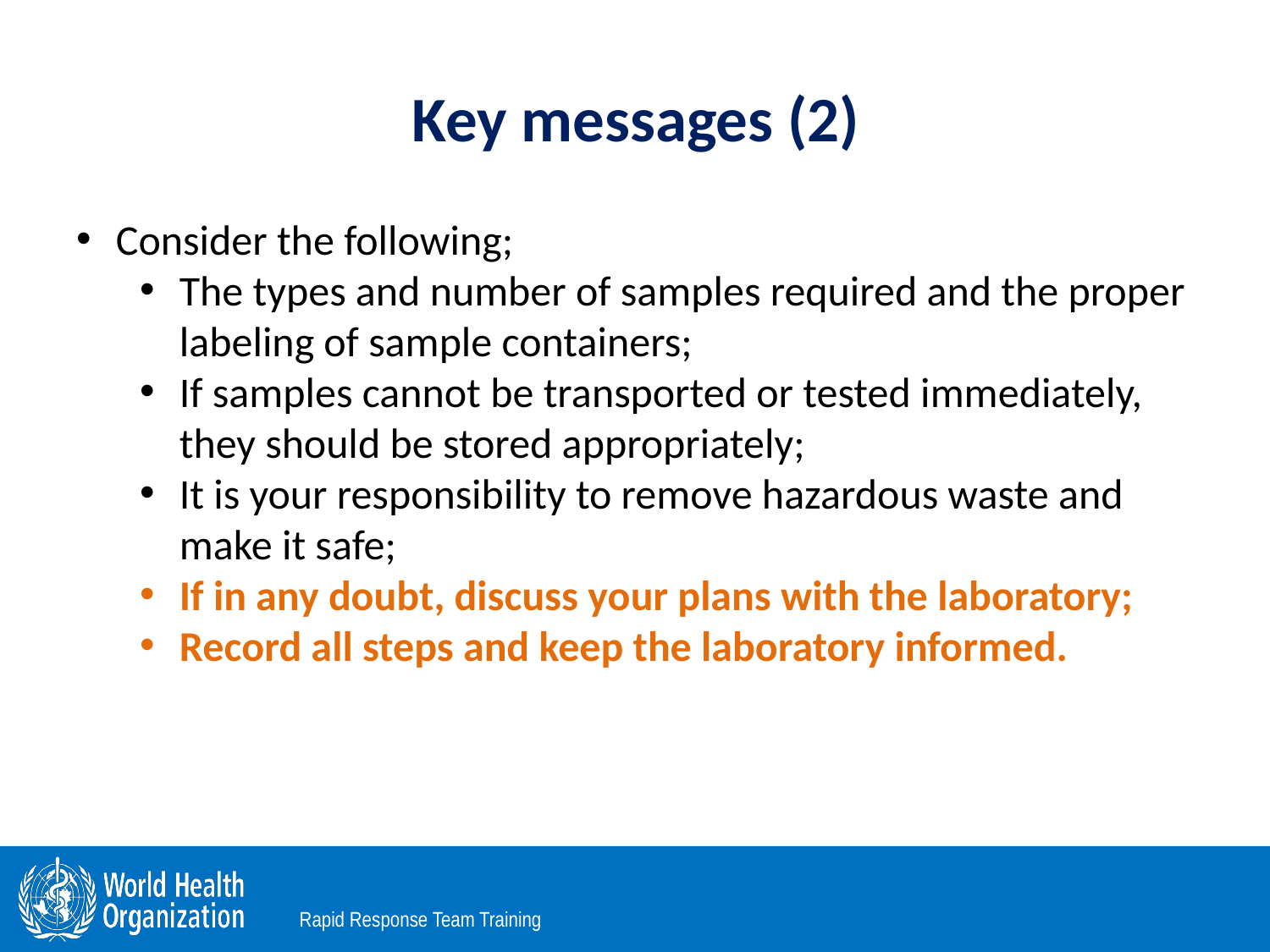

# Key messages (2)
Consider the following;
The types and number of samples required and the proper labeling of sample containers;
If samples cannot be transported or tested immediately, they should be stored appropriately;
It is your responsibility to remove hazardous waste and make it safe;
If in any doubt, discuss your plans with the laboratory;
Record all steps and keep the laboratory informed.